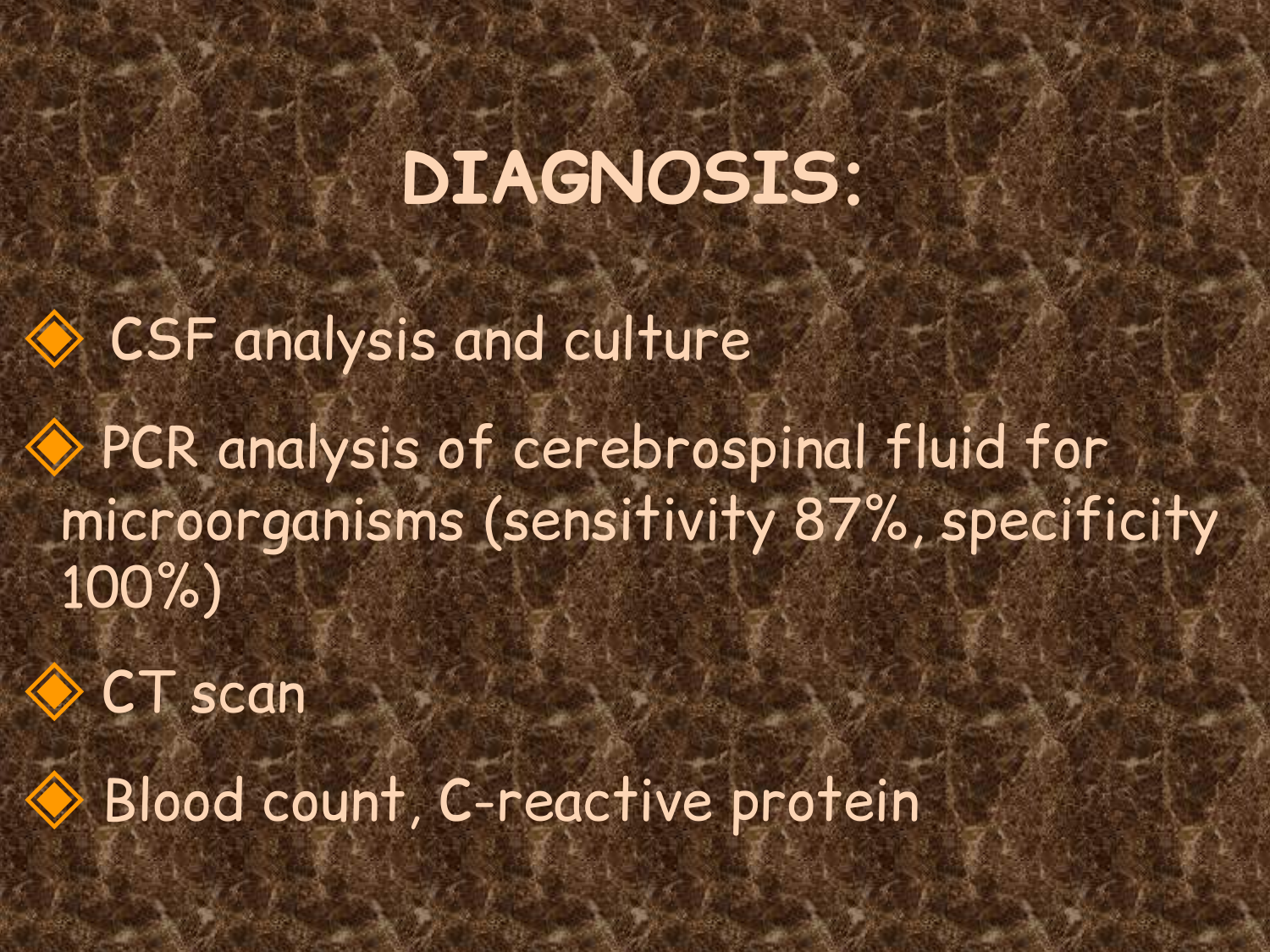

DIAGNOSIS:

 ◈  CSF analysis and culture
 ◈ PCR analysis of cerebrospinal fluid for microorganisms (sensitivity 87%, specificity 100%)
 ◈ CT scan
 ◈ Blood count, C-reactive protein

#